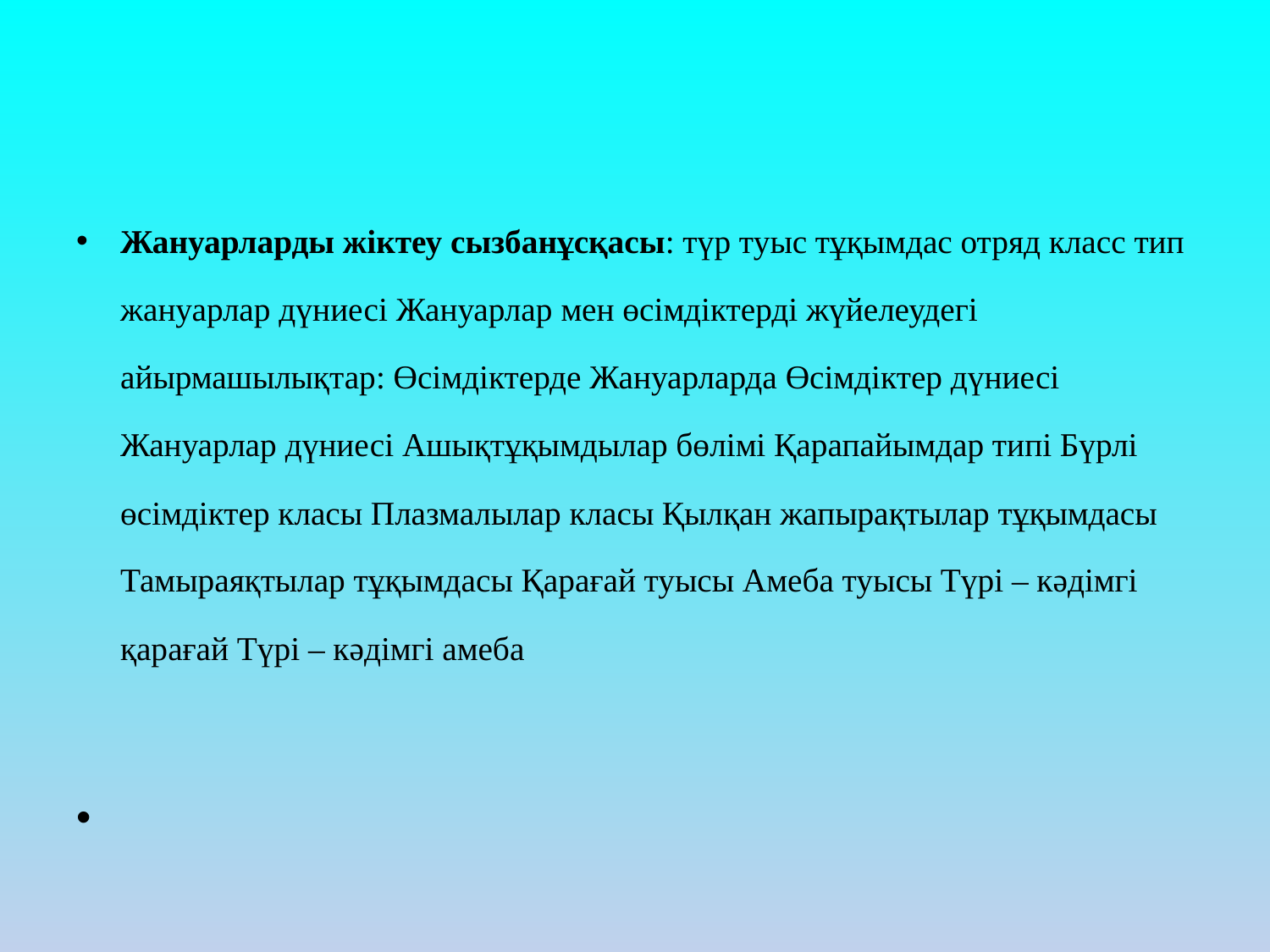

Жануарларды жіктеу сызбанұсқасы: түр туыс тұқымдас отряд класс тип жануарлар дүниесі Жануарлар мен өсімдіктерді жүйелеудегі айырмашылықтар: Өсімдіктерде Жануарларда Өсімдіктер дүниесі Жануарлар дүниесі Ашықтұқымдылар бөлімі Қарапайымдар типі Бүрлі өсімдіктер класы Плазмалылар класы Қылқан жапырақтылар тұқымдасы Тамыраяқтылар тұқымдасы Қарағай туысы Амеба туысы Түрі – кәдімгі қарағай Түрі – кәдімгі амеба